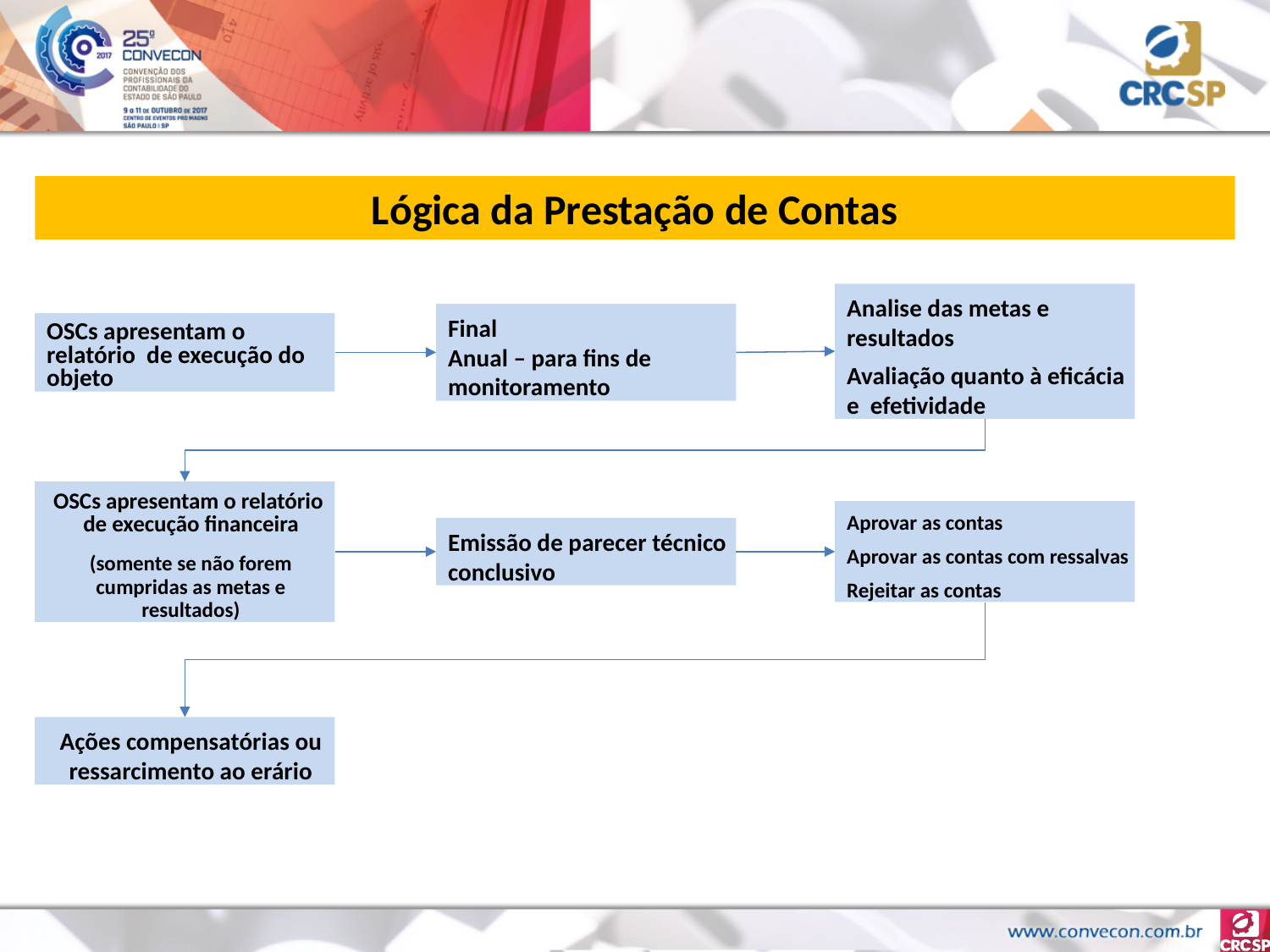

Lógica da Prestação de Contas
Analise das metas e resultados
Avaliação quanto à eficácia e  efetividade
OSCs apresentam o relatório  de execução do objeto
Final
Anual – para fins de  monitoramento
OSCs apresentam o relatório  de execução financeira
(somente se não forem cumpridas as metas e resultados)
Emissão de parecer técnico conclusivo
Aprovar as contas
Aprovar as contas com ressalvas
Rejeitar as contas
Ações compensatórias ou ressarcimento ao erário